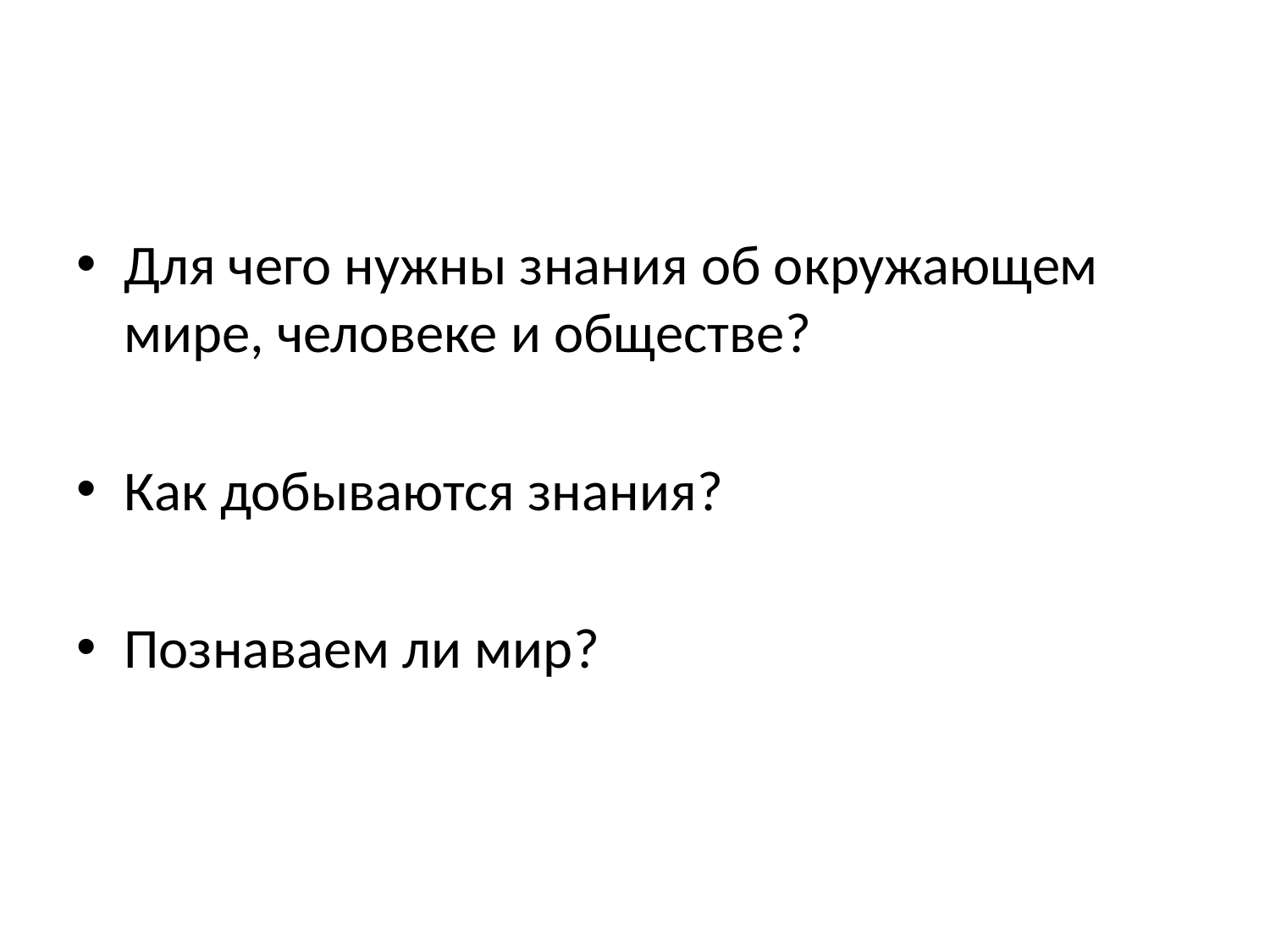

Для чего нужны знания об окружающем мире, человеке и обществе?

Как добываются знания?

Познаваем ли мир?